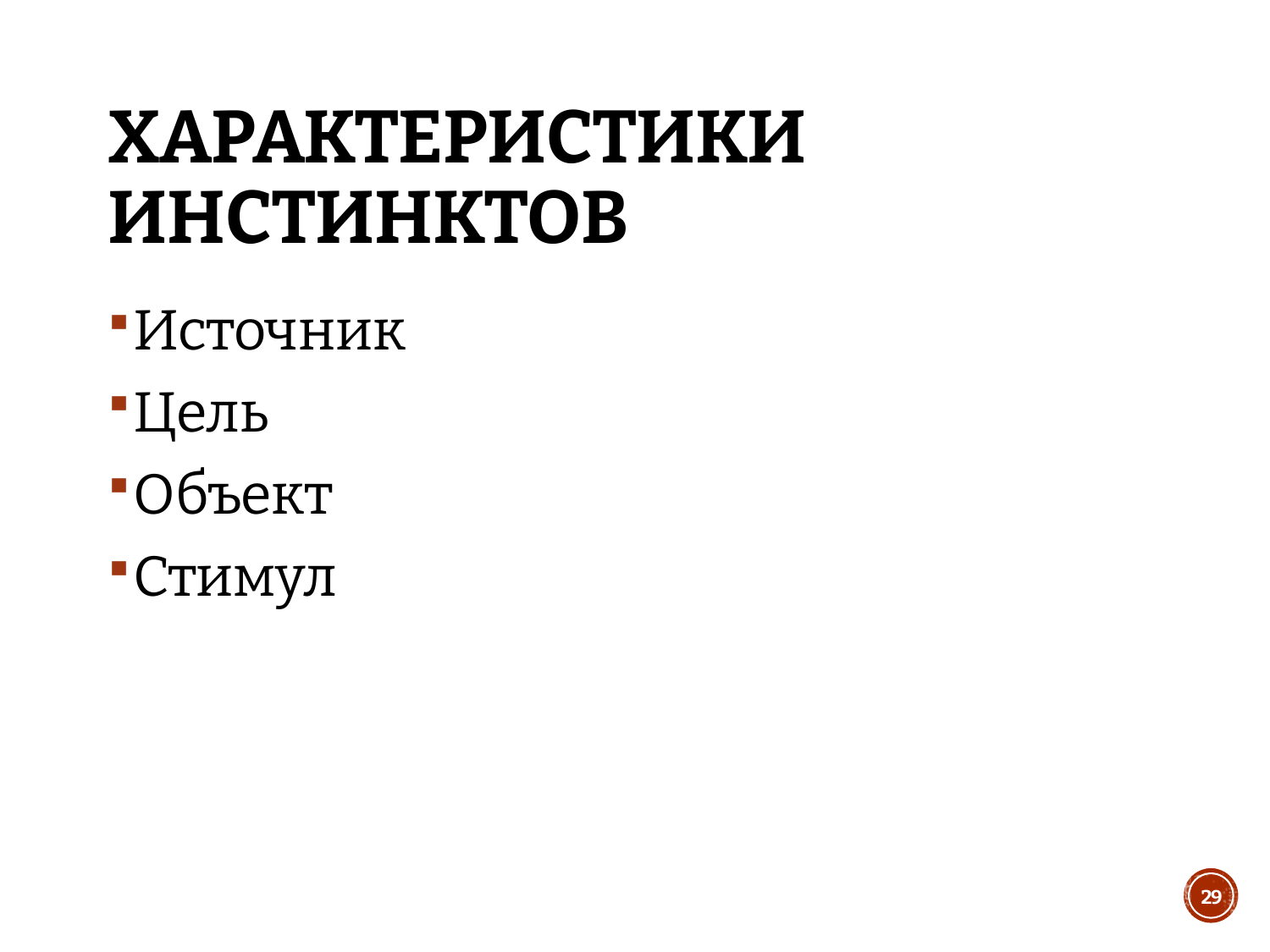

# Характеристики инстинктов
Источник
Цель
Объект
Стимул
29